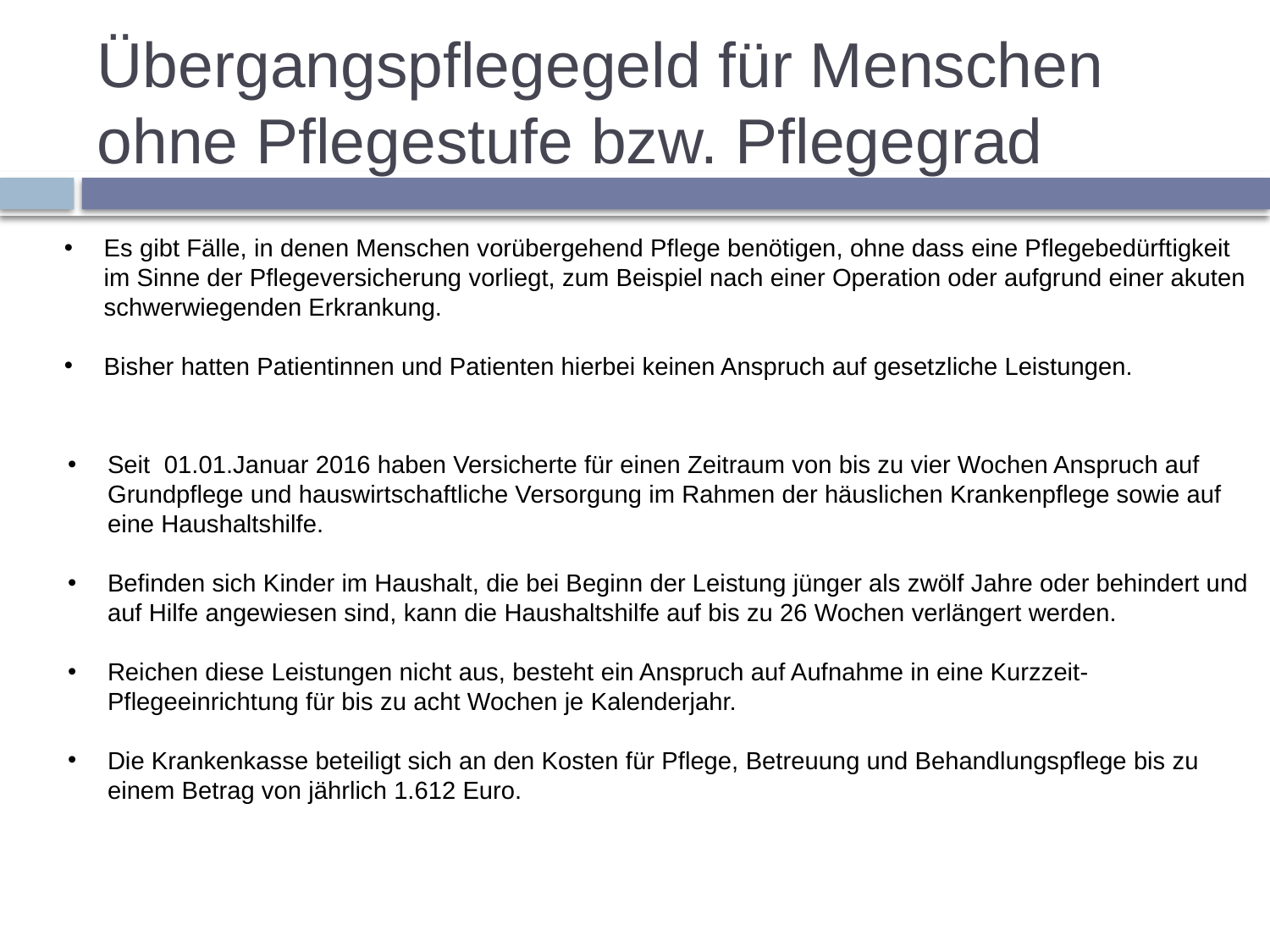

# Übergangspflegegeld für Menschen ohne Pflegestufe bzw. Pflegegrad
Es gibt Fälle, in denen Menschen vorübergehend Pflege benötigen, ohne dass eine Pflegebedürftigkeit im Sinne der Pflegeversicherung vorliegt, zum Beispiel nach einer Operation oder aufgrund einer akuten schwerwiegenden Erkrankung.

Bisher hatten Patientinnen und Patienten hierbei keinen Anspruch auf gesetzliche Leistungen.
Seit  01.01.Januar 2016 haben Versicherte für einen Zeitraum von bis zu vier Wochen Anspruch auf Grundpflege und hauswirtschaftliche Versorgung im Rahmen der häuslichen Krankenpflege sowie auf eine Haushaltshilfe.

Befinden sich Kinder im Haushalt, die bei Beginn der Leistung jünger als zwölf Jahre oder behindert und auf Hilfe angewiesen sind, kann die Haushaltshilfe auf bis zu 26 Wochen verlängert werden.

Reichen diese Leistungen nicht aus, besteht ein Anspruch auf Aufnahme in eine Kurzzeit-Pflegeeinrichtung für bis zu acht Wochen je Kalenderjahr.

Die Krankenkasse beteiligt sich an den Kosten für Pflege, Betreuung und Behandlungspflege bis zu einem Betrag von jährlich 1.612 Euro.